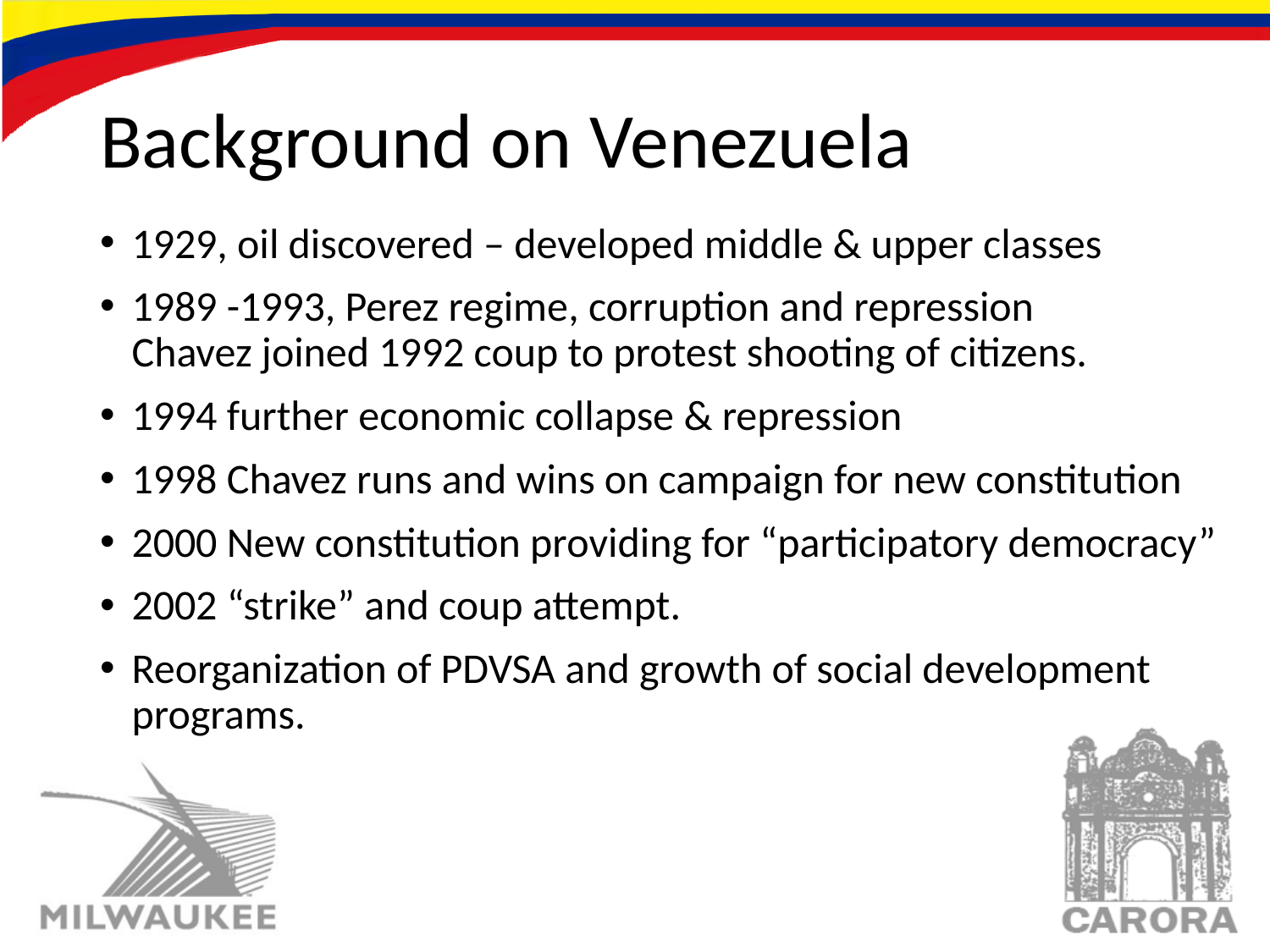

# Background on Venezuela
1929, oil discovered – developed middle & upper classes
1989 -1993, Perez regime, corruption and repression
Chavez joined 1992 coup to protest shooting of citizens.
1994 further economic collapse & repression
1998 Chavez runs and wins on campaign for new constitution
2000 New constitution providing for “participatory democracy”
2002 “strike” and coup attempt.
Reorganization of PDVSA and growth of social development programs.